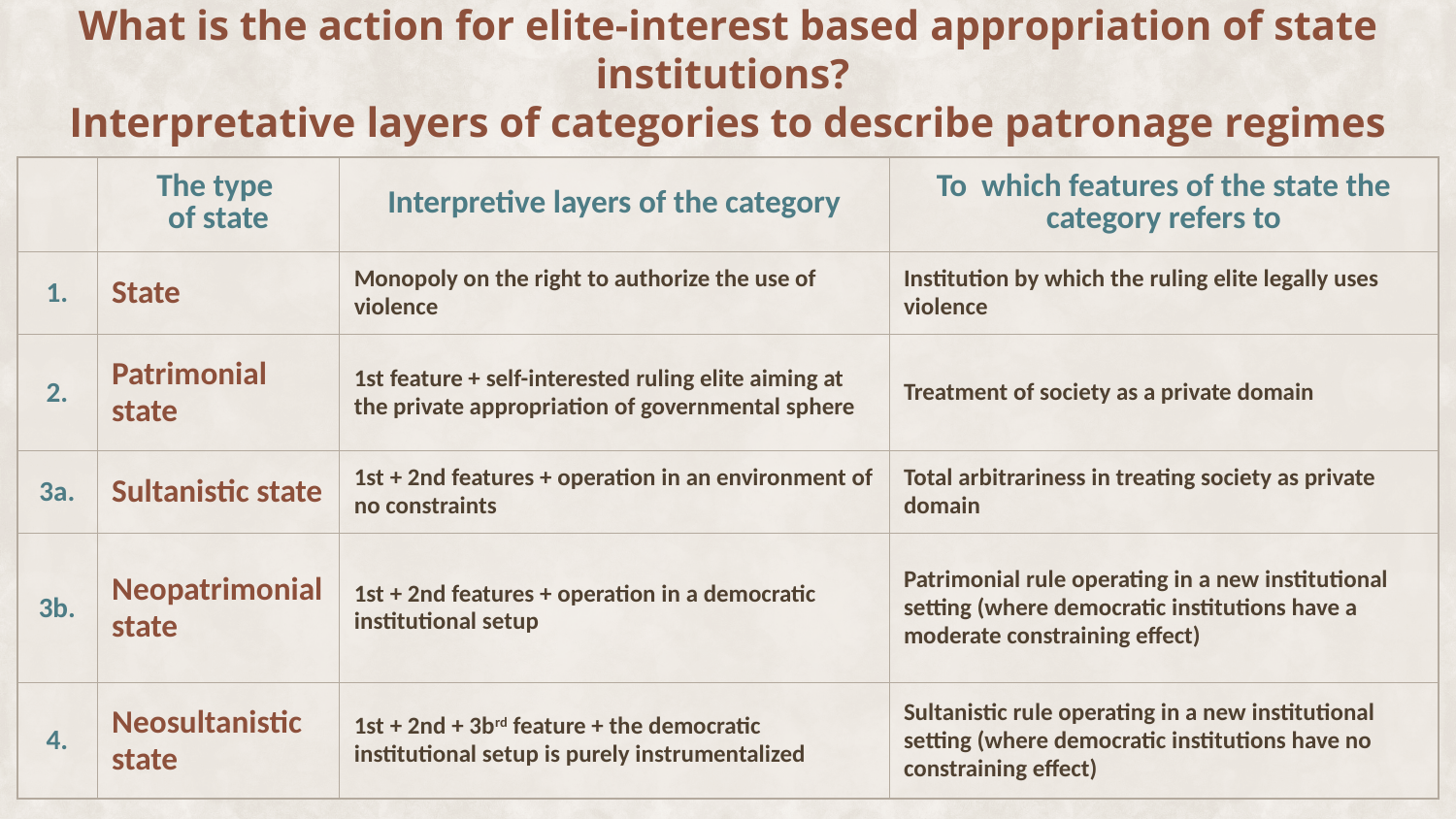

# What is the action for elite-interest based appropriation of state institutions? Interpretative layers of categories to describe patronage regimes
|  | The type of state | Interpretive layers of the category | To which features of the state the category refers to |
| --- | --- | --- | --- |
| 1. | State | Monopoly on the right to authorize the use of violence | Institution by which the ruling elite legally uses violence |
| 2. | Patrimonial state | 1st feature + self-interested ruling elite aiming at the private appropriation of governmental sphere | Treatment of society as a private domain |
| 3a. | Sultanistic state | 1st + 2nd features + operation in an environment of no constraints | Total arbitrariness in treating society as private domain |
| 3b. | Neopatrimonial state | 1st + 2nd features + operation in a democratic institutional setup | Patrimonial rule operating in a new institutional setting (where democratic institutions have a moderate constraining effect) |
| 4. | Neosultanistic state | 1st + 2nd + 3brd feature + the democratic institutional setup is purely instrumentalized | Sultanistic rule operating in a new institutional setting (where democratic institutions have no constraining effect) |